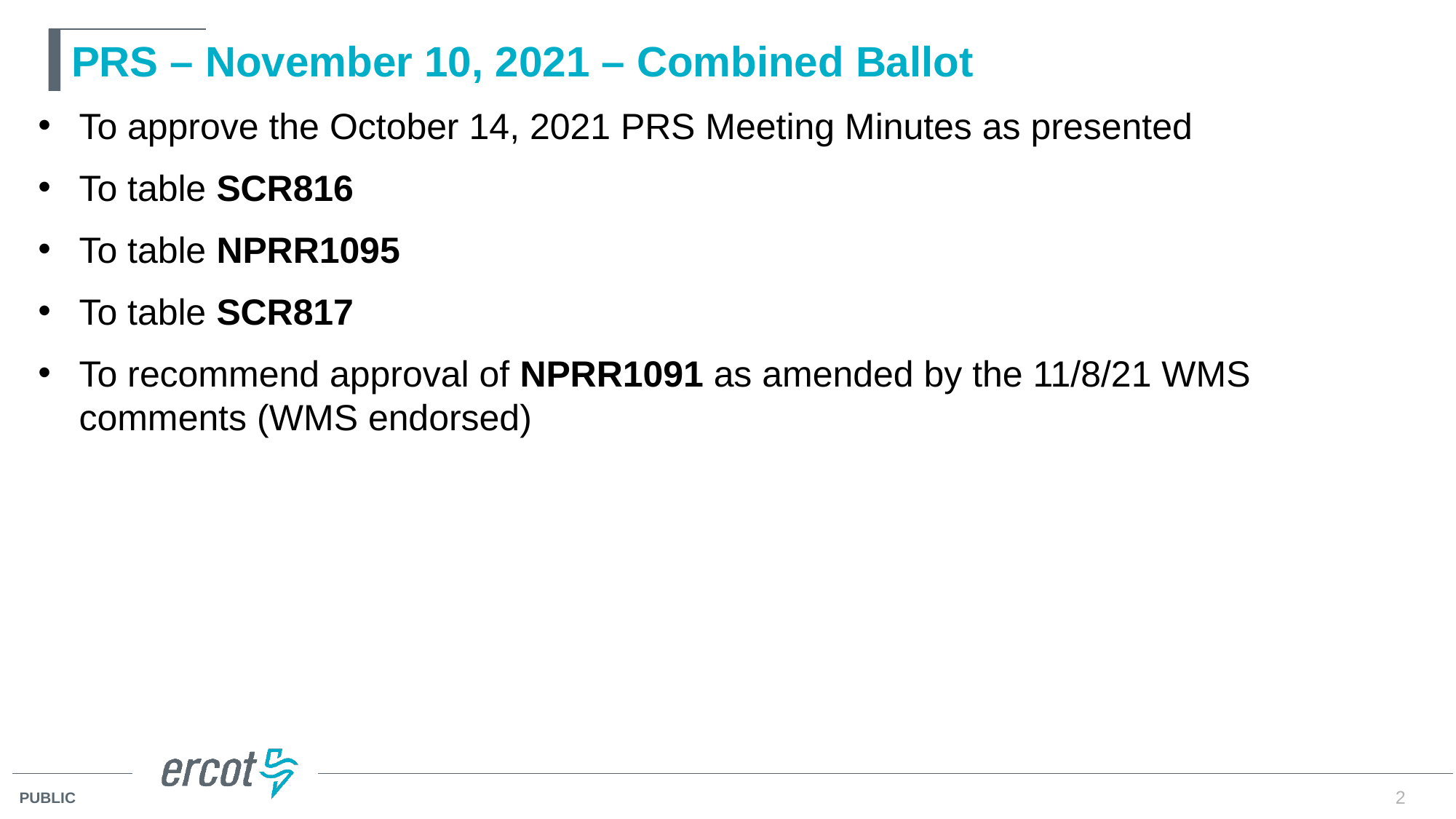

# PRS – November 10, 2021 – Combined Ballot
To approve the October 14, 2021 PRS Meeting Minutes as presented
To table SCR816
To table NPRR1095
To table SCR817
To recommend approval of NPRR1091 as amended by the 11/8/21 WMS comments (WMS endorsed)
2